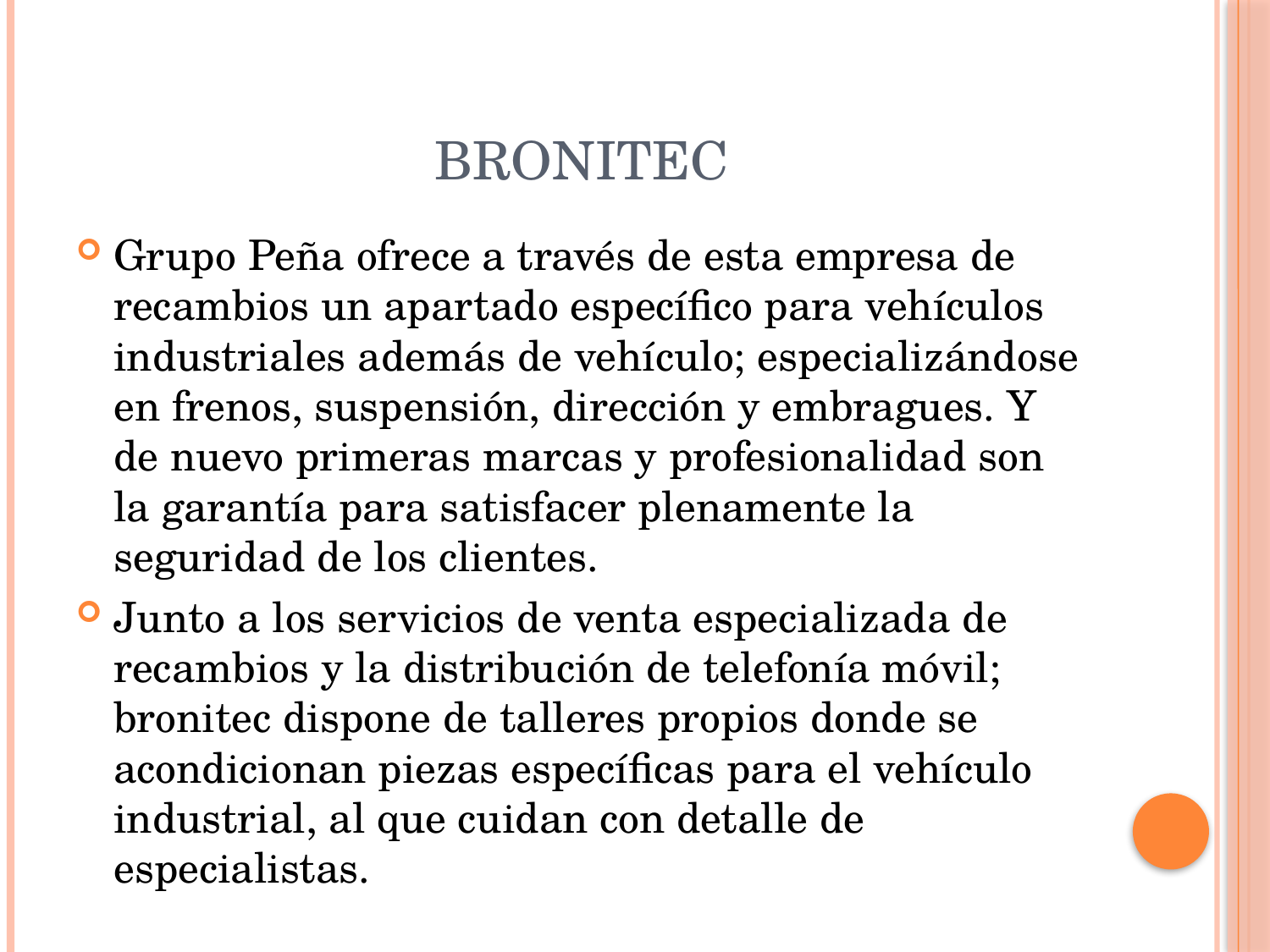

# Bronitec
Grupo Peña ofrece a través de esta empresa de recambios un apartado específico para vehículos industriales además de vehículo; especializándose en frenos, suspensión, dirección y embragues. Y de nuevo primeras marcas y profesionalidad son la garantía para satisfacer plenamente la seguridad de los clientes.
Junto a los servicios de venta especializada de recambios y la distribución de telefonía móvil; bronitec dispone de talleres propios donde se acondicionan piezas específicas para el vehículo industrial, al que cuidan con detalle de especialistas.